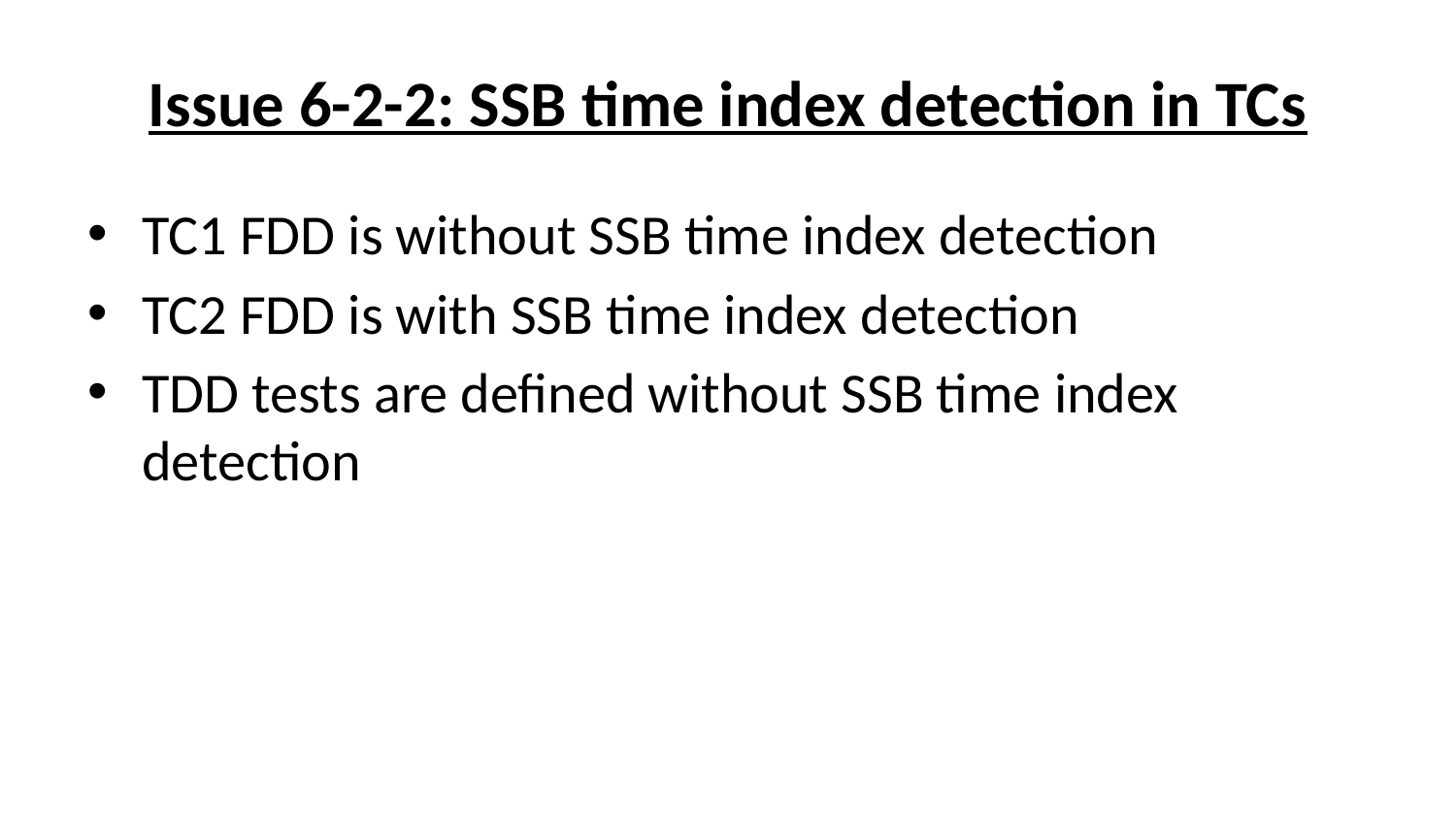

# Issue 6-2-2: SSB time index detection in TCs
TC1 FDD is without SSB time index detection
TC2 FDD is with SSB time index detection
TDD tests are defined without SSB time index detection